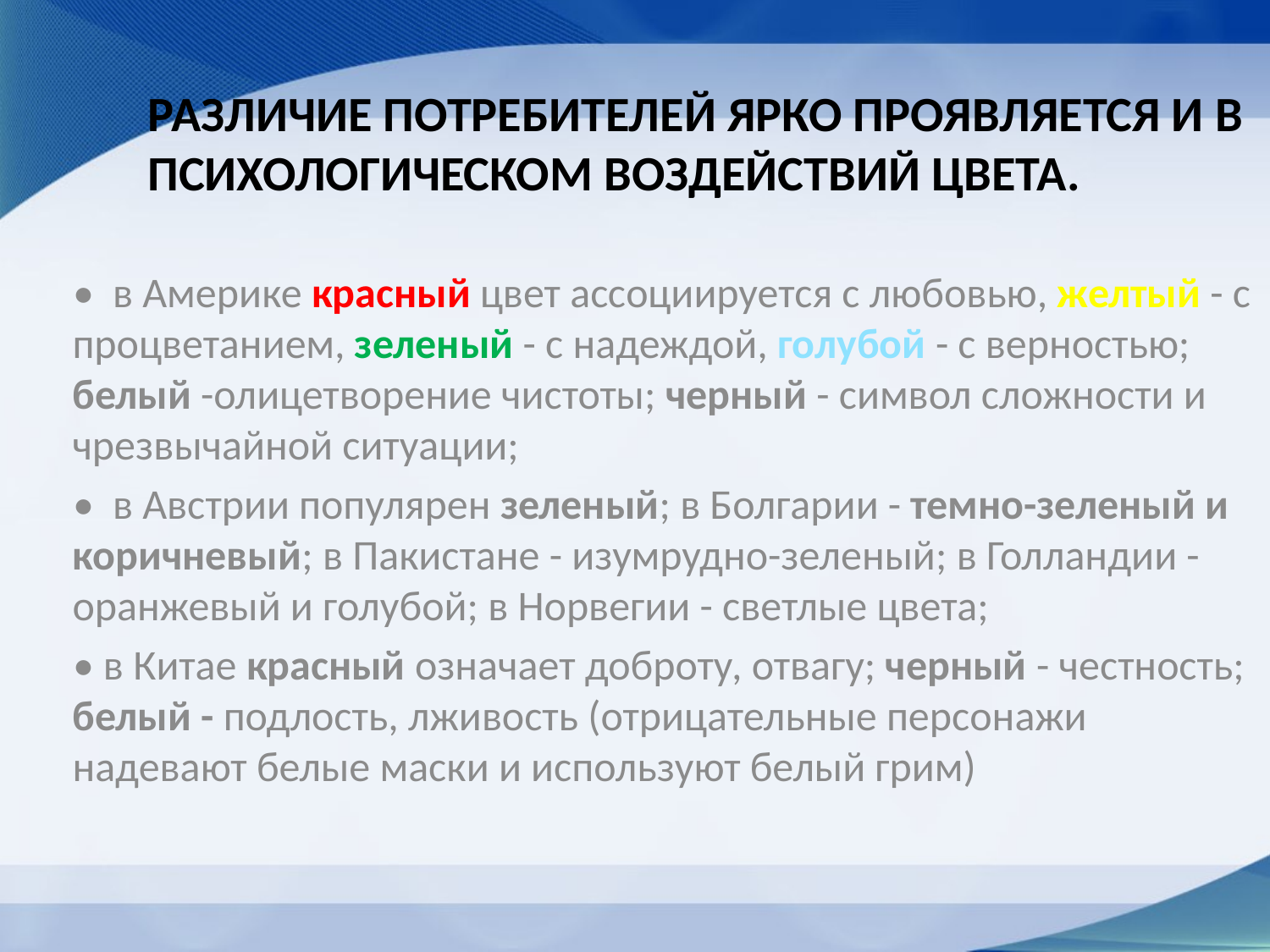

# Различие потребителей ярко проявляется и в психологическом воздействий цвета.
•  в Америке красный цвет ассоциируется с любовью, желтый - с процветанием, зеленый - с надеждой, голубой - с верностью; белый -олицетворение чистоты; черный - символ сложности и чрезвычайной ситуации;
•  в Австрии популярен зеленый; в Болгарии - темно-зеленый и коричневый; в Пакистане - изумрудно-зеленый; в Голландии -оранжевый и голубой; в Норвегии - светлые цвета;
• в Китае красный означает доброту, отвагу; черный - честность; белый - подлость, лживость (отрицательные персонажи надевают белые маски и используют белый грим)